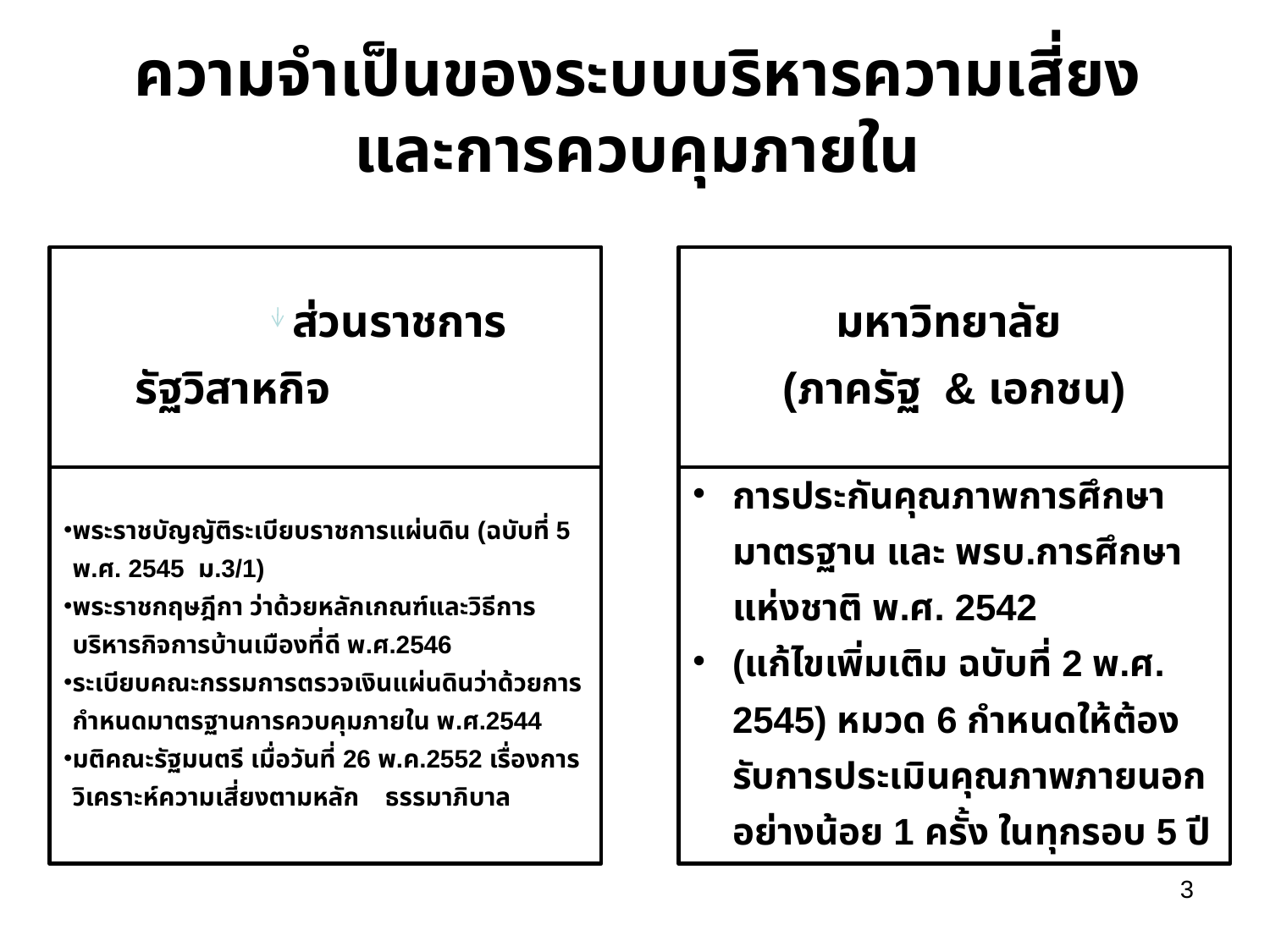

# ความจำเป็นของระบบบริหารความเสี่ยงและการควบคุมภายใน
             ส่วนราชการรัฐวิสาหกิจ
ระเบียบคณะกรรมการตรวจเงินแผ่นดินว่าด้วยการกำหนดมาตรฐานการควบคุมภายใน พ.ศ.2544
มหาวิทยาลัย
(ภาครัฐ  & เอกชน)
การประกันคุณภาพการศึกษามาตรฐาน และ พรบ.การศึกษาแห่งชาติ พ.ศ. 2542
พระราชบัญญัติระเบียบราชการแผ่นดิน (ฉบับที่ 5 พ.ศ. 2545  ม.3/1)
3